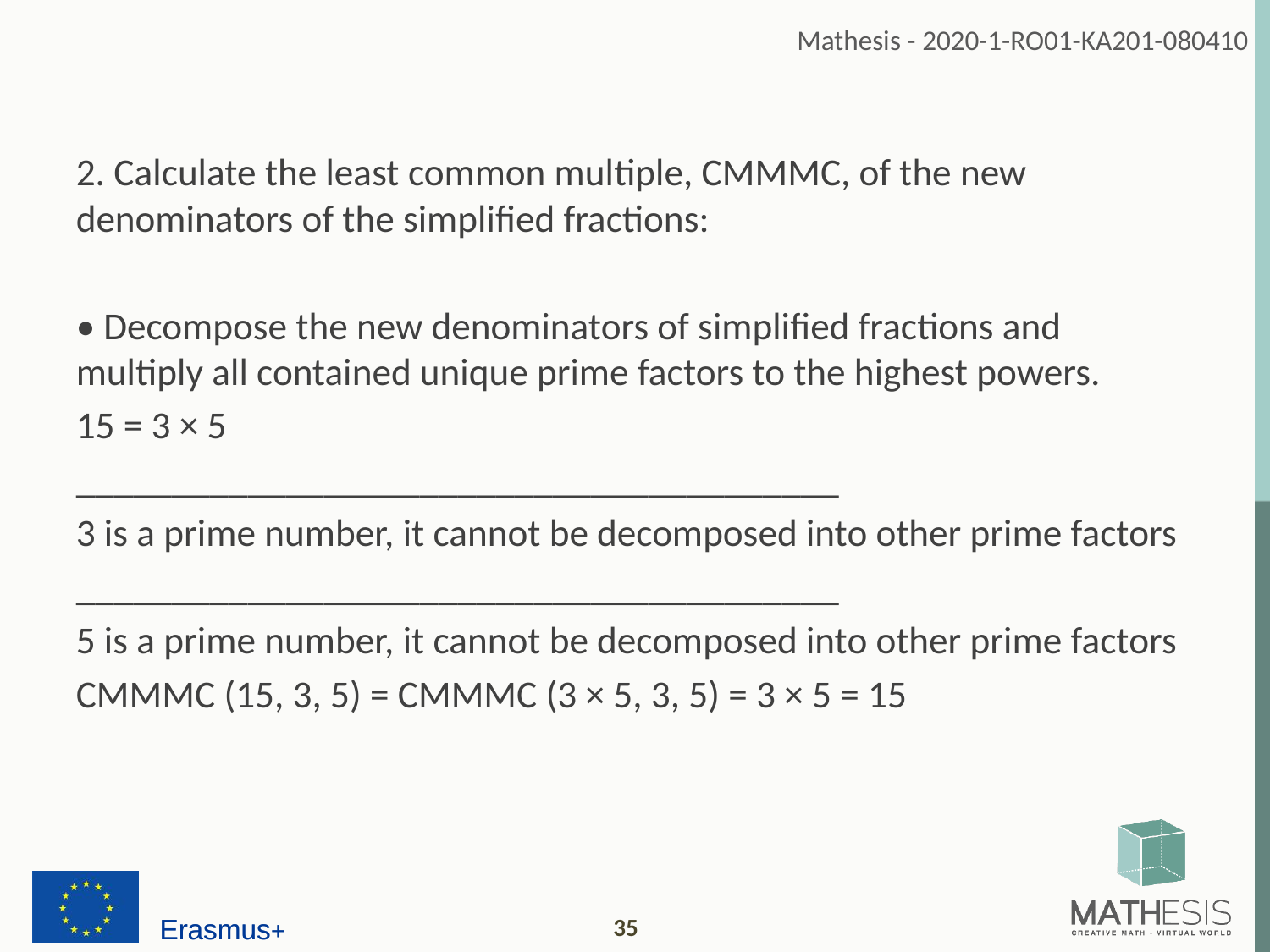

2. Calculate the least common multiple, CMMMC, of the new denominators of the simplified fractions:

• Decompose the new denominators of simplified fractions and multiply all contained unique prime factors to the highest powers.
15 = 3 × 5
________________________________________
3 is a prime number, it cannot be decomposed into other prime factors
________________________________________
5 is a prime number, it cannot be decomposed into other prime factors
CMMMC (15, 3, 5) = CMMMC (3 × 5, 3, 5) = 3 × 5 = 15